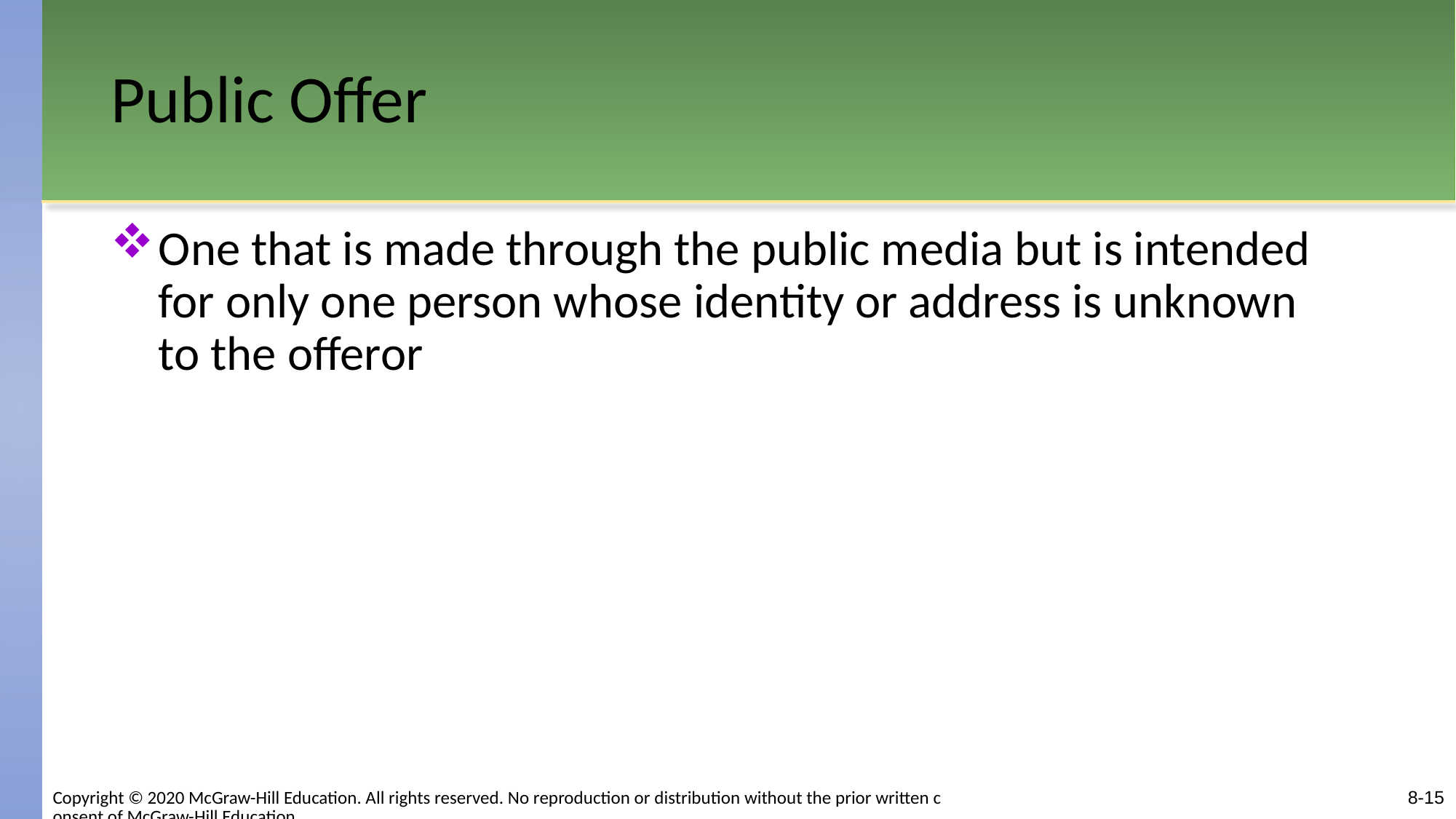

# Public Offer
One that is made through the public media but is intended for only one person whose identity or address is unknown to the offeror

Copyright © 2020 McGraw-Hill Education. All rights reserved. No reproduction or distribution without the prior written consent of McGraw-Hill Education.
8-15